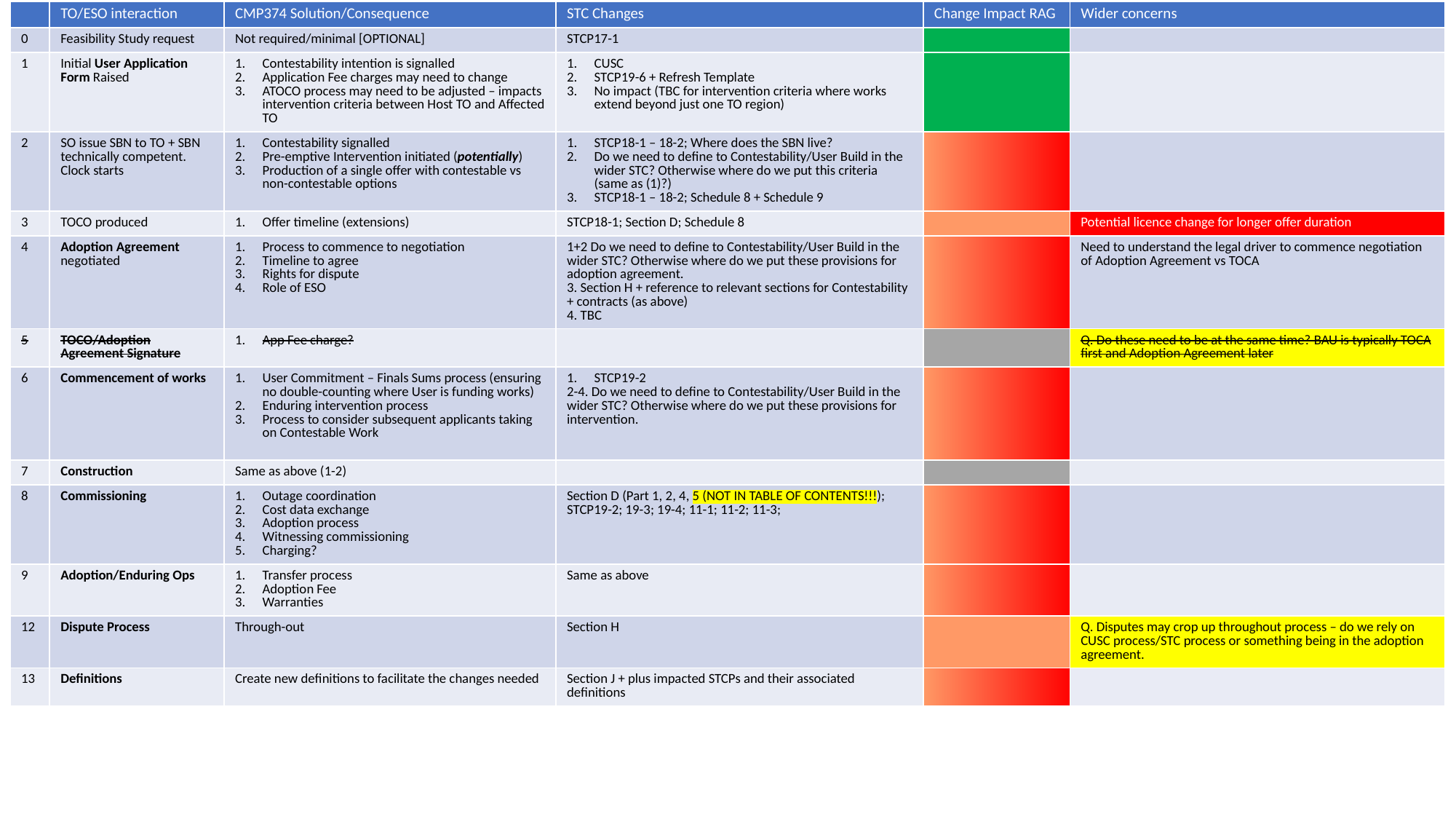

|  | TO/ESO interaction | CMP374 Solution/Consequence | STC Changes | Change Impact RAG | Wider concerns |
| --- | --- | --- | --- | --- | --- |
| 0 | Feasibility Study request | Not required/minimal [OPTIONAL] | STCP17-1 |  |  |
| 1 | Initial User Application Form Raised | Contestability intention is signalled Application Fee charges may need to change ATOCO process may need to be adjusted – impacts intervention criteria between Host TO and Affected TO | CUSC STCP19-6 + Refresh Template No impact (TBC for intervention criteria where works extend beyond just one TO region) |  |  |
| 2 | SO issue SBN to TO + SBN technically competent. Clock starts | Contestability signalled Pre-emptive Intervention initiated (potentially) Production of a single offer with contestable vs non-contestable options | STCP18-1 – 18-2; Where does the SBN live? Do we need to define to Contestability/User Build in the wider STC? Otherwise where do we put this criteria (same as (1)?) STCP18-1 – 18-2; Schedule 8 + Schedule 9 |  |  |
| 3 | TOCO produced | Offer timeline (extensions) | STCP18-1; Section D; Schedule 8 |  | Potential licence change for longer offer duration |
| 4 | Adoption Agreement negotiated | Process to commence to negotiation Timeline to agree Rights for dispute Role of ESO | 1+2 Do we need to define to Contestability/User Build in the wider STC? Otherwise where do we put these provisions for adoption agreement. 3. Section H + reference to relevant sections for Contestability + contracts (as above) 4. TBC |  | Need to understand the legal driver to commence negotiation of Adoption Agreement vs TOCA |
| 5 | TOCO/Adoption Agreement Signature | App Fee charge? |  |  | Q. Do these need to be at the same time? BAU is typically TOCA first and Adoption Agreement later |
| 6 | Commencement of works | User Commitment – Finals Sums process (ensuring no double-counting where User is funding works) Enduring intervention process Process to consider subsequent applicants taking on Contestable Work | STCP19-2 2-4. Do we need to define to Contestability/User Build in the wider STC? Otherwise where do we put these provisions for intervention. |  |  |
| 7 | Construction | Same as above (1-2) |  |  |  |
| 8 | Commissioning | Outage coordination Cost data exchange Adoption process Witnessing commissioning Charging? | Section D (Part 1, 2, 4, 5 (NOT IN TABLE OF CONTENTS!!!); STCP19-2; 19-3; 19-4; 11-1; 11-2; 11-3; |  |  |
| 9 | Adoption/Enduring Ops | Transfer process Adoption Fee Warranties | Same as above |  |  |
| 12 | Dispute Process | Through-out | Section H |  | Q. Disputes may crop up throughout process – do we rely on CUSC process/STC process or something being in the adoption agreement. |
| 13 | Definitions | Create new definitions to facilitate the changes needed | Section J + plus impacted STCPs and their associated definitions |  |  |